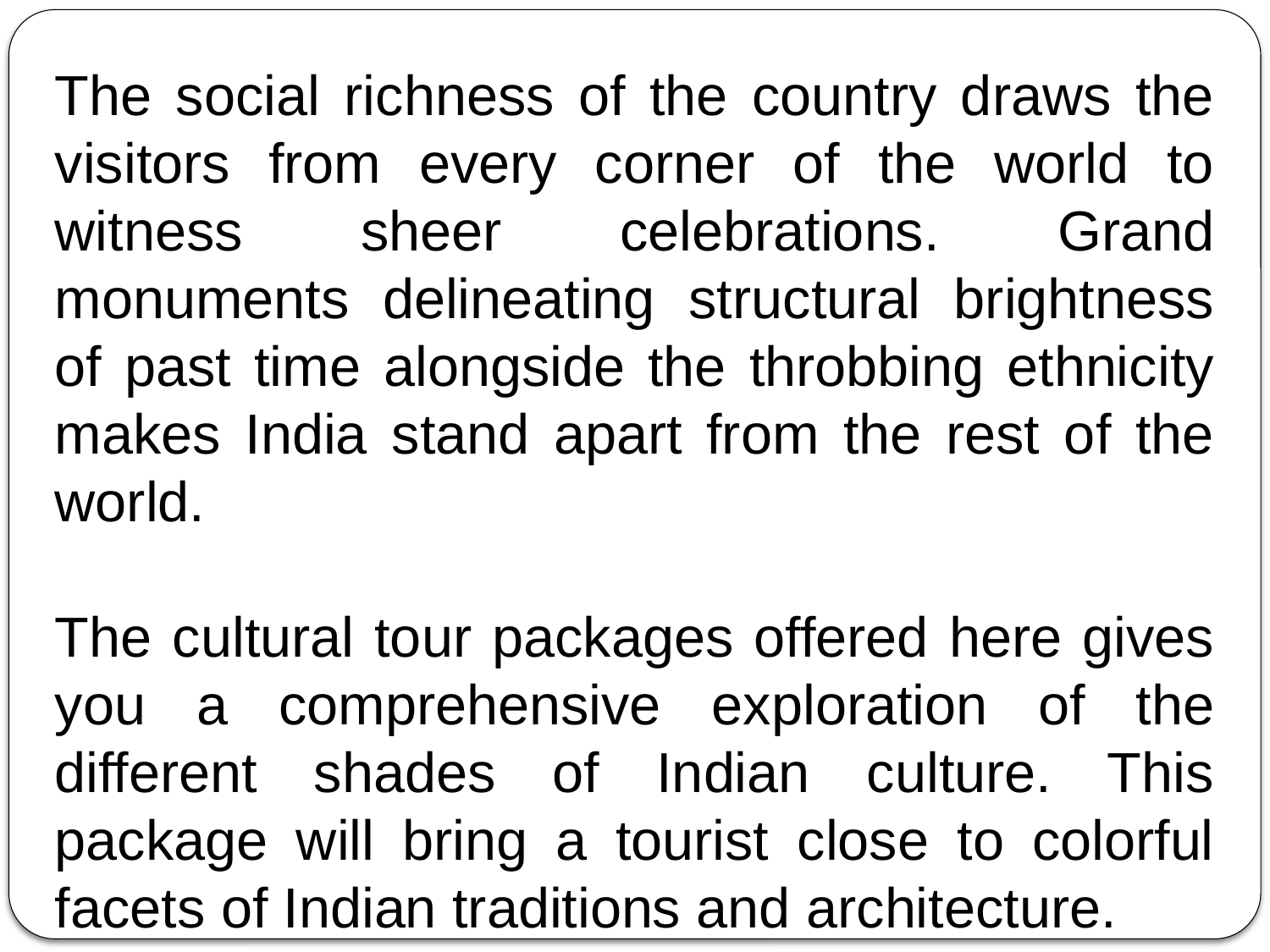

The social richness of the country draws the visitors from every corner of the world to witness sheer celebrations. Grand monuments delineating structural brightness of past time alongside the throbbing ethnicity makes India stand apart from the rest of the world.

The cultural tour packages offered here gives you a comprehensive exploration of the different shades of Indian culture. This package will bring a tourist close to colorful facets of Indian traditions and architecture.

7. Cruise Tourism Package